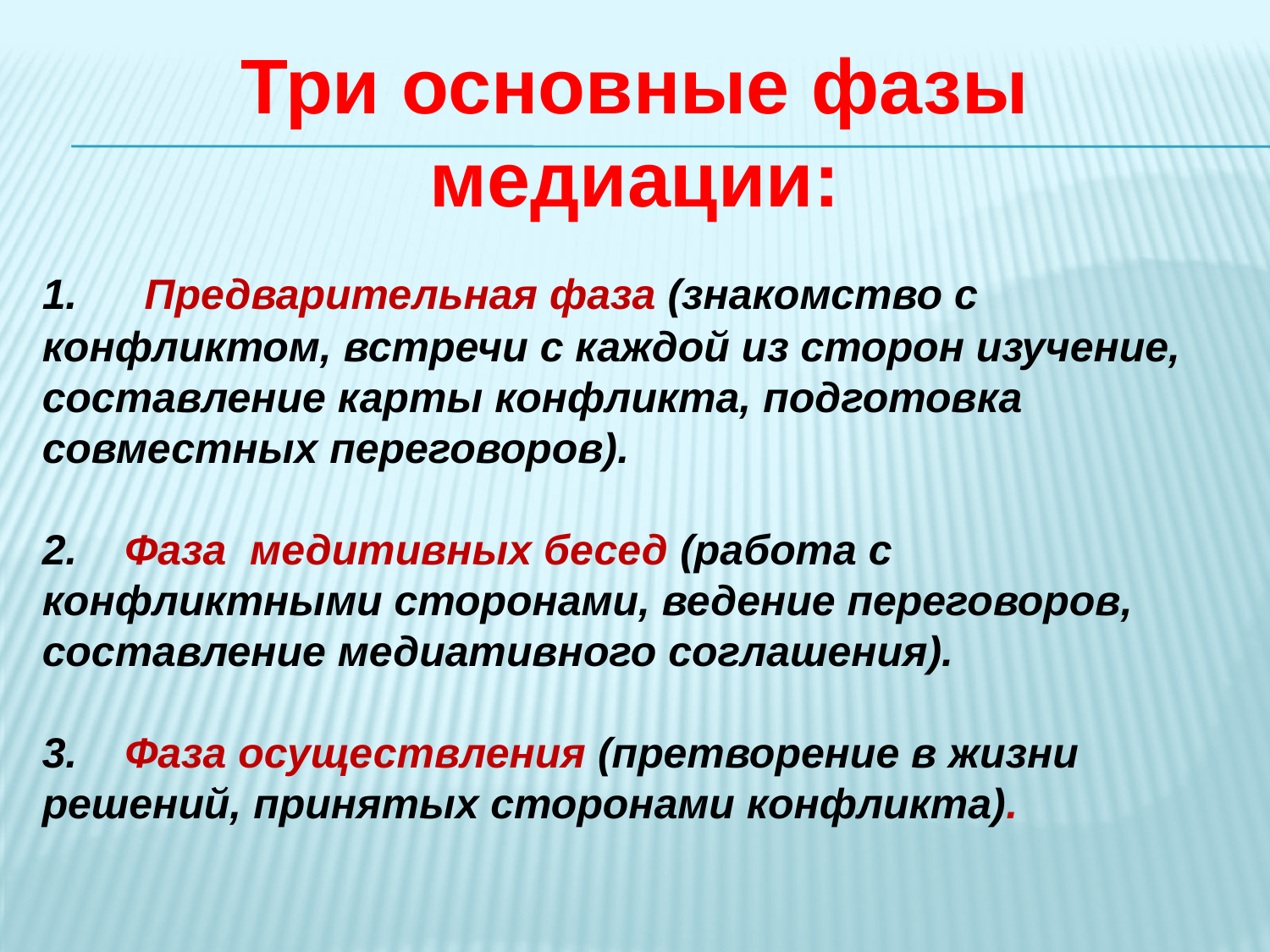

Три основные фазы медиации:

1.     Предварительная фаза (знакомство с конфликтом, встречи с каждой из сторон изучение, составление карты конфликта, подготовка совместных переговоров).

2.    Фаза  медитивных бесед (работа с конфликтными сторонами, ведение переговоров, составление медиативного соглашения).

3.    Фаза осуществления (претворение в жизни решений, принятых сторонами конфликта).